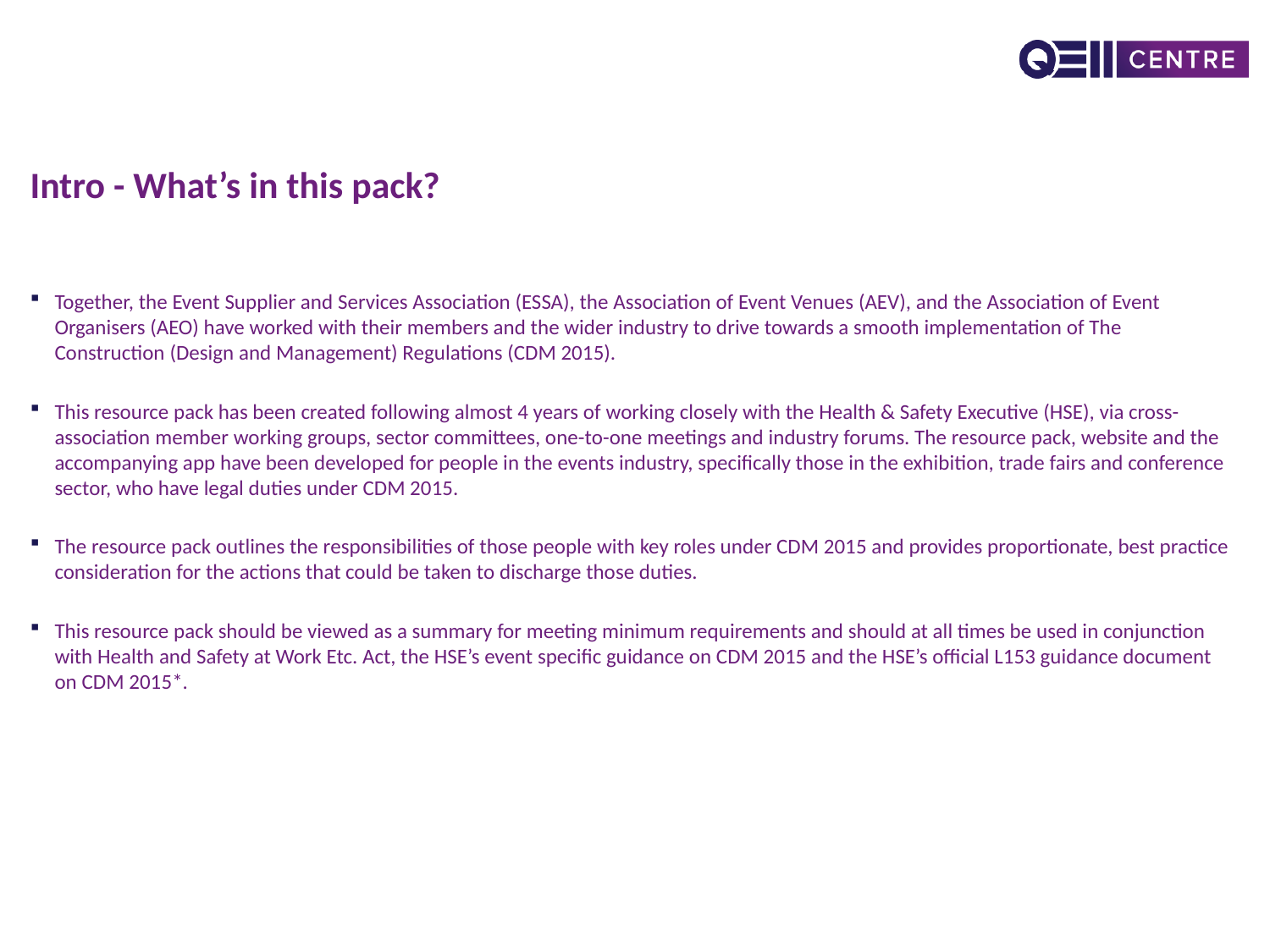

# Intro - What’s in this pack?
Together, the Event Supplier and Services Association (ESSA), the Association of Event Venues (AEV), and the Association of Event Organisers (AEO) have worked with their members and the wider industry to drive towards a smooth implementation of The Construction (Design and Management) Regulations (CDM 2015).

This resource pack has been created following almost 4 years of working closely with the Health & Safety Executive (HSE), via cross-association member working groups, sector committees, one-to-one meetings and industry forums. The resource pack, website and the accompanying app have been developed for people in the events industry, specifically those in the exhibition, trade fairs and conference sector, who have legal duties under CDM 2015.

The resource pack outlines the responsibilities of those people with key roles under CDM 2015 and provides proportionate, best practice consideration for the actions that could be taken to discharge those duties.

This resource pack should be viewed as a summary for meeting minimum requirements and should at all times be used in conjunction with Health and Safety at Work Etc. Act, the HSE’s event specific guidance on CDM 2015 and the HSE’s official L153 guidance document on CDM 2015*.